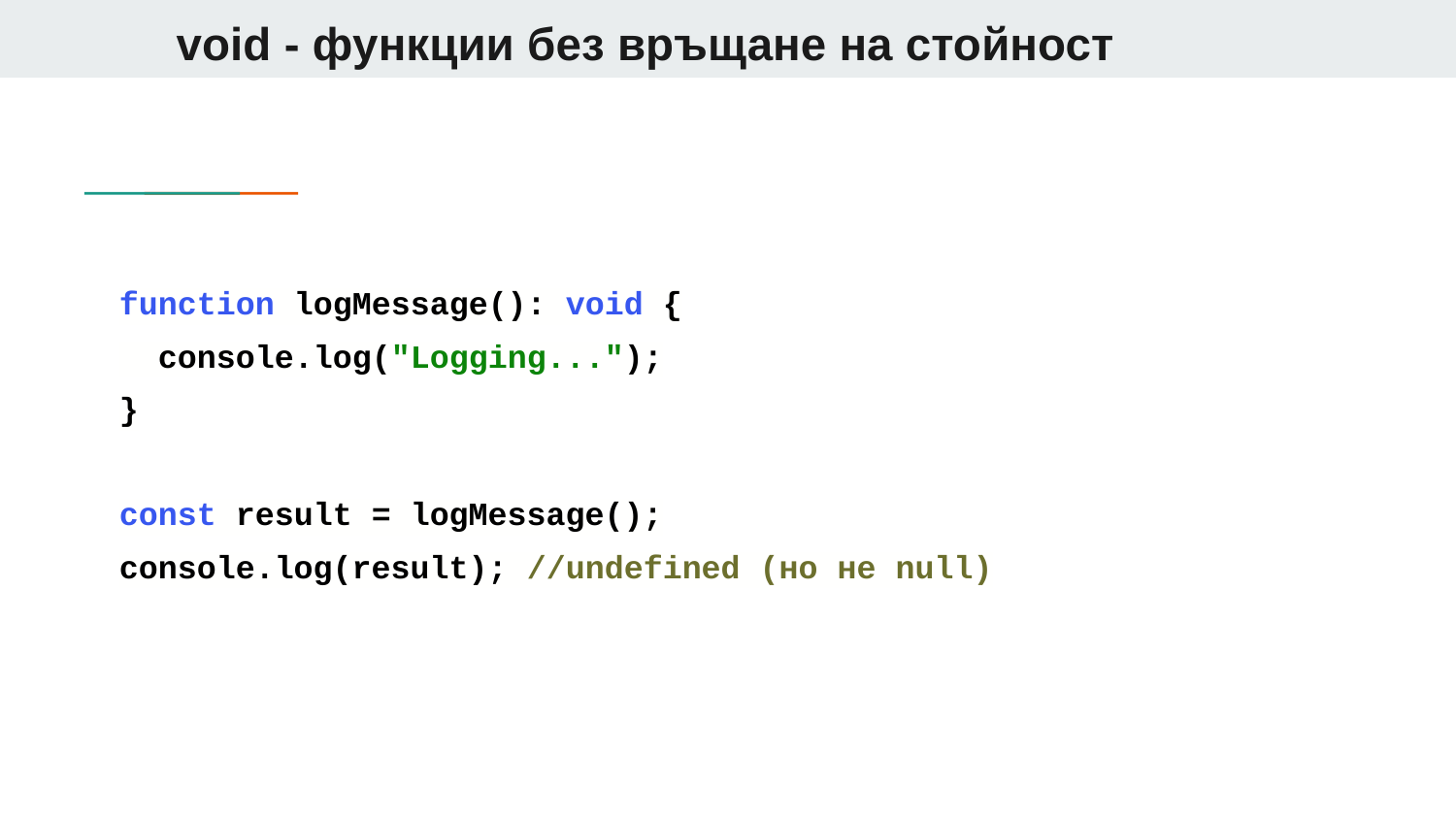

# void - функции без връщане на стойност
function logMessage(): void {
  console.log("Logging...");
}

const result = logMessage();
console.log(result); //undefined (но не null)